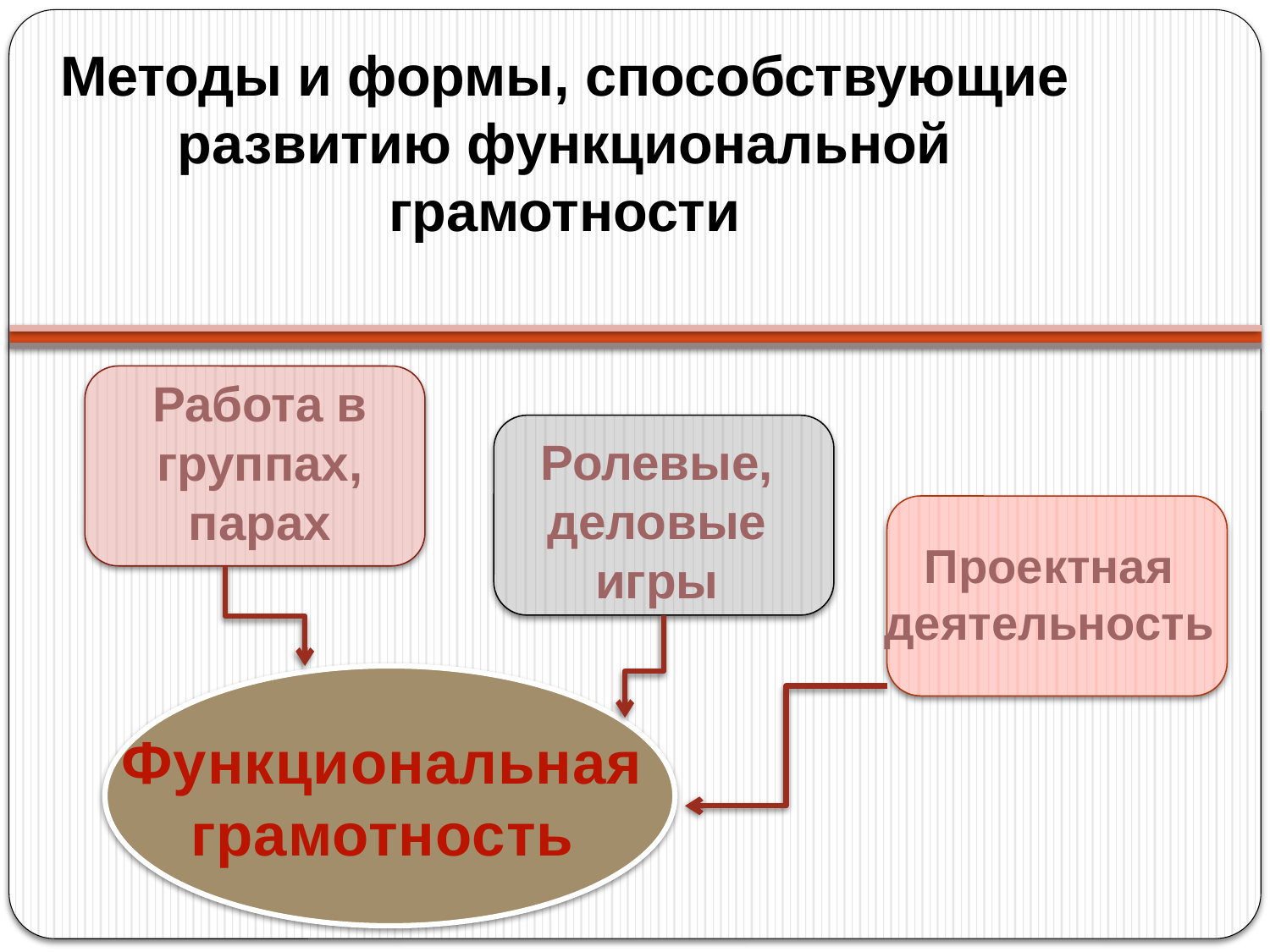

# Методы и формы, способствующие развитию функциональной грамотности

Работа в группах, парах

Ролевые, деловые игры

Проектная деятельность

Функциональная грамотность